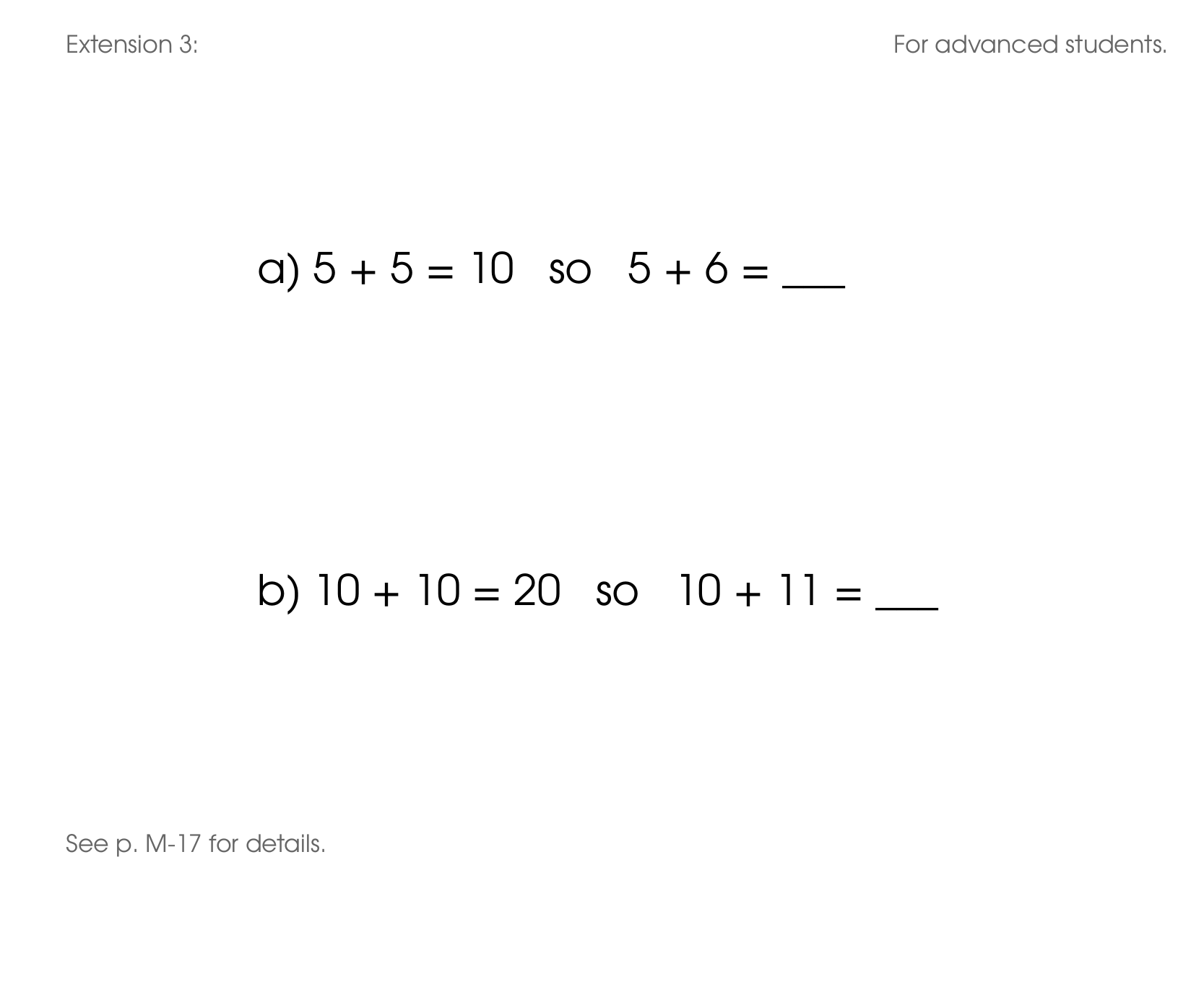

Extension 3:
For advanced students.
a) 5 + 5 = 10   so   5 + 6 = ___
b) 10 + 10 = 20   so   10 + 11 = ___
See p. M-17 for details.